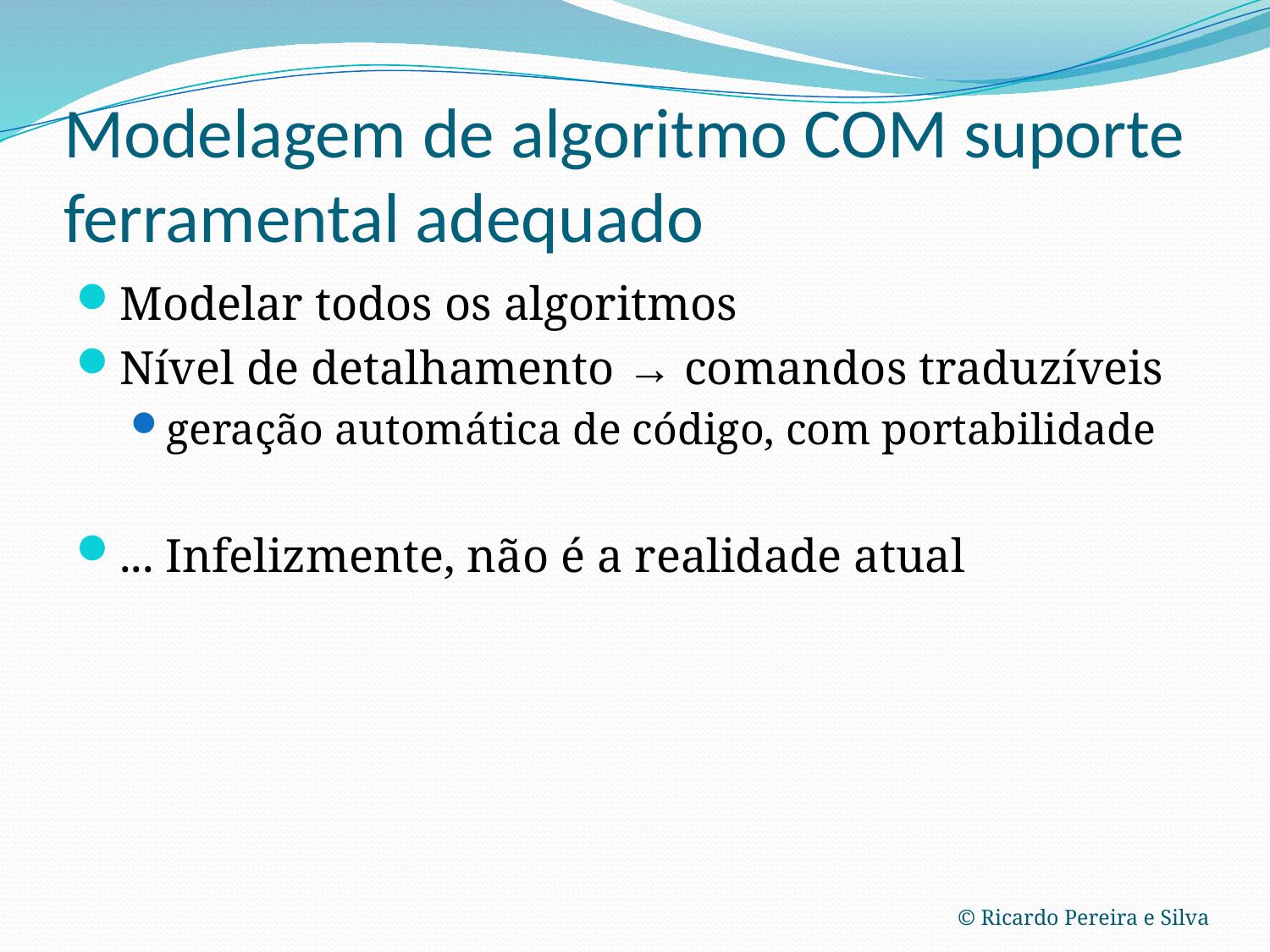

# Modelagem de algoritmo COM suporte ferramental adequado
Modelar todos os algoritmos
Nível de detalhamento → comandos traduzíveis
geração automática de código, com portabilidade

... Infelizmente, não é a realidade atual
© Ricardo Pereira e Silva